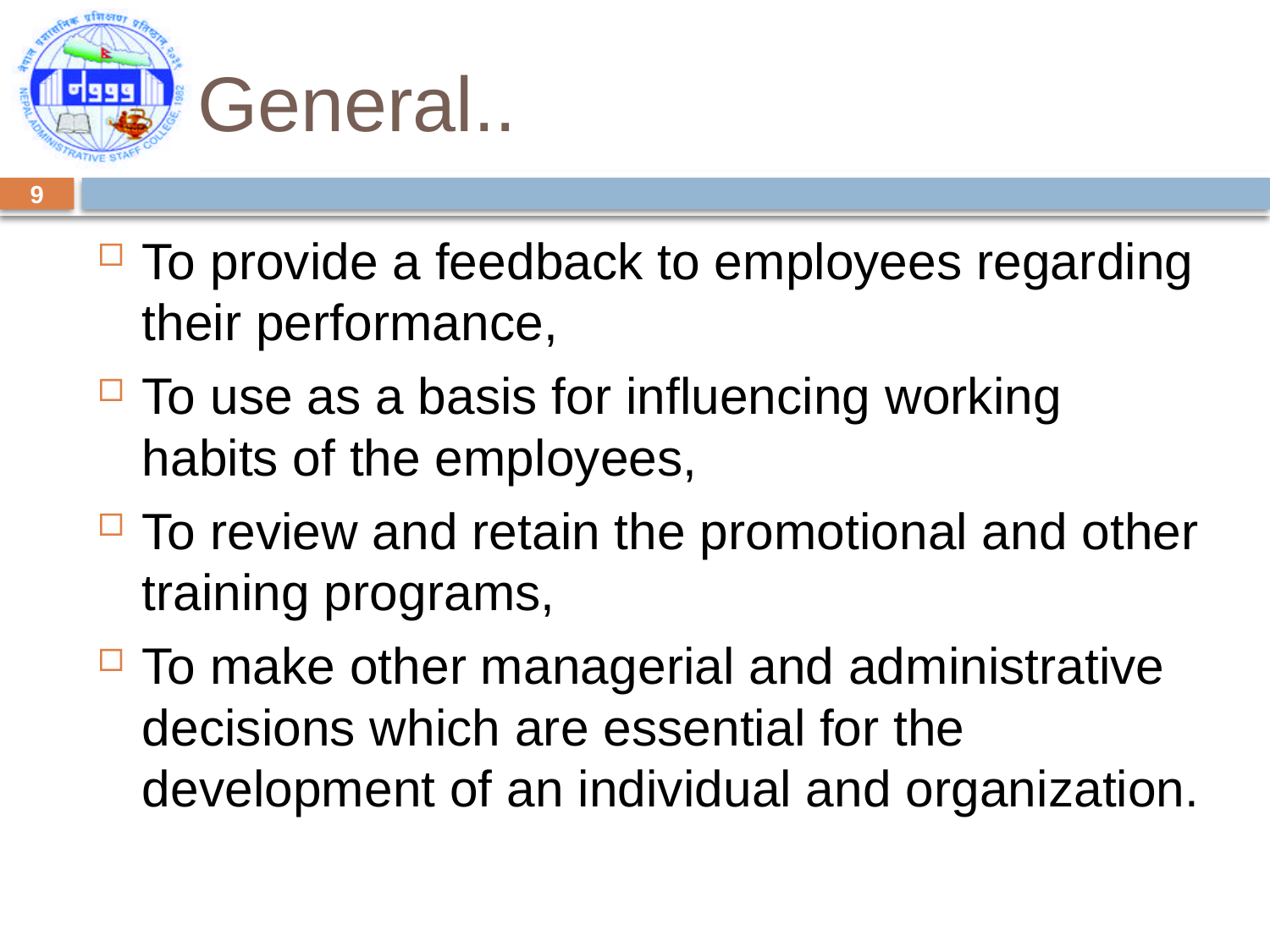

# General..
9
To provide a feedback to employees regarding their performance,
To use as a basis for influencing working habits of the employees,
To review and retain the promotional and other training programs,
To make other managerial and administrative decisions which are essential for the development of an individual and organization.